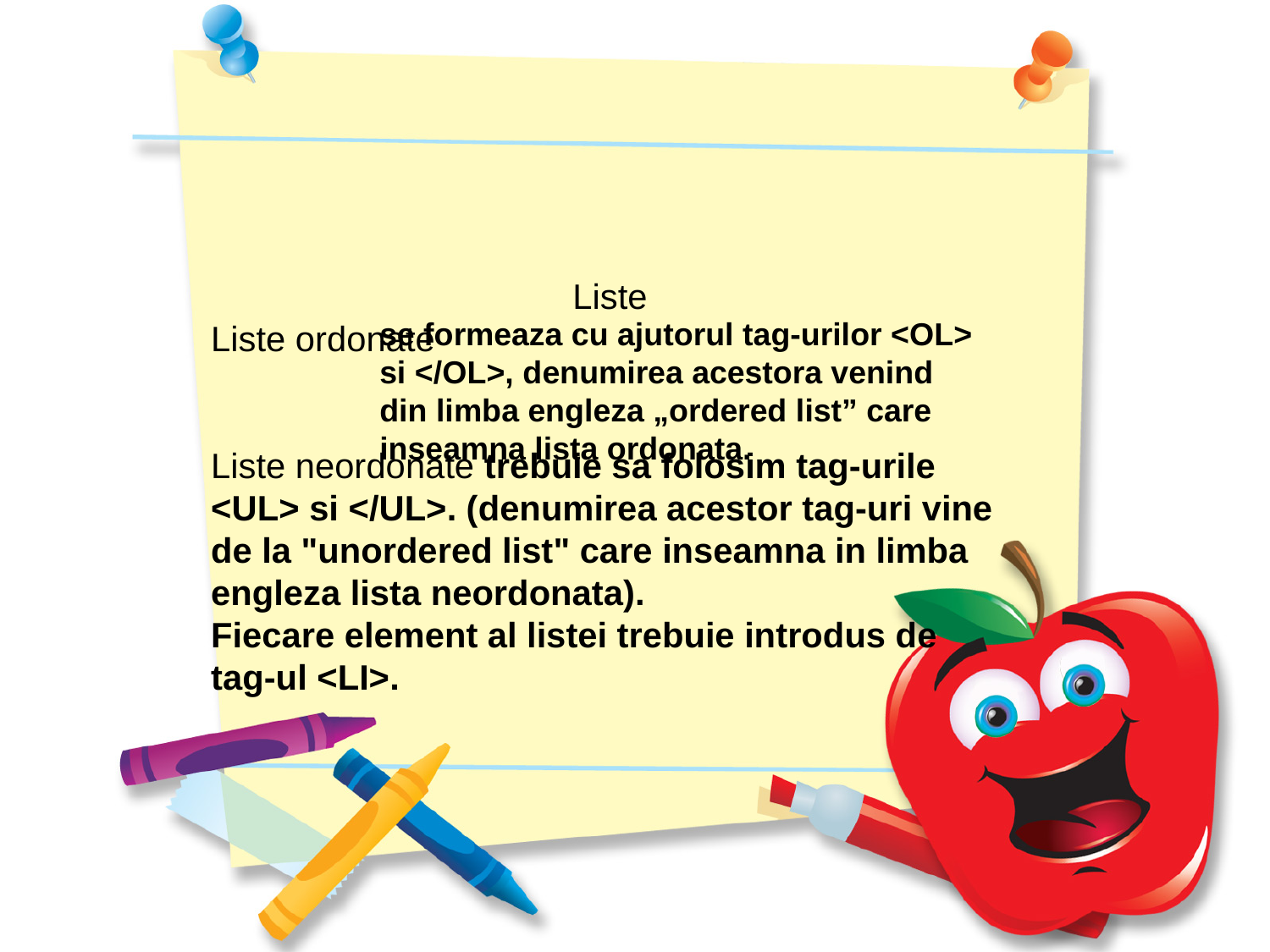

Liste
Liste ordonate

Liste neordonate trebuie sa folosim tag-urile <UL> si </UL>. (denumirea acestor tag-uri vine de la "unordered list" care inseamna in limba engleza lista neordonata).
Fiecare element al listei trebuie introdus de tag-ul <LI>.

se formeaza cu ajutorul tag-urilor <OL> si </OL>, denumirea acestora venind din limba engleza „ordered list” care inseamna lista ordonata.